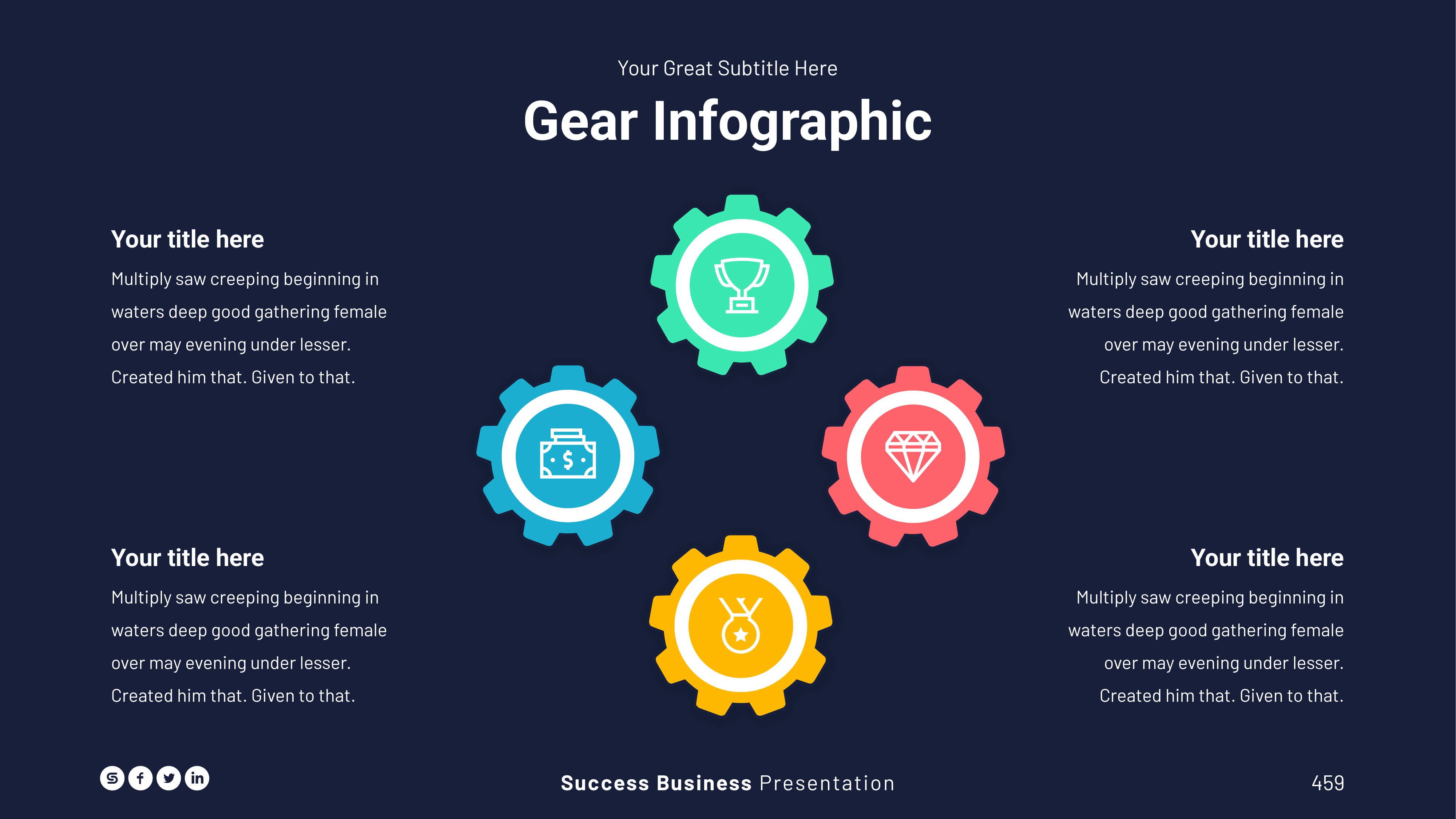

Your Great Subtitle Here
Gear Infographic

Your title here
Multiply saw creeping beginning in waters deep good gathering female over may evening under lesser. Created him that. Given to that.
Your title here
Multiply saw creeping beginning in waters deep good gathering female over may evening under lesser. Created him that. Given to that.

Your title here
Multiply saw creeping beginning in waters deep good gathering female over may evening under lesser. Created him that. Given to that.
Your title here
Multiply saw creeping beginning in waters deep good gathering female over may evening under lesser. Created him that. Given to that.